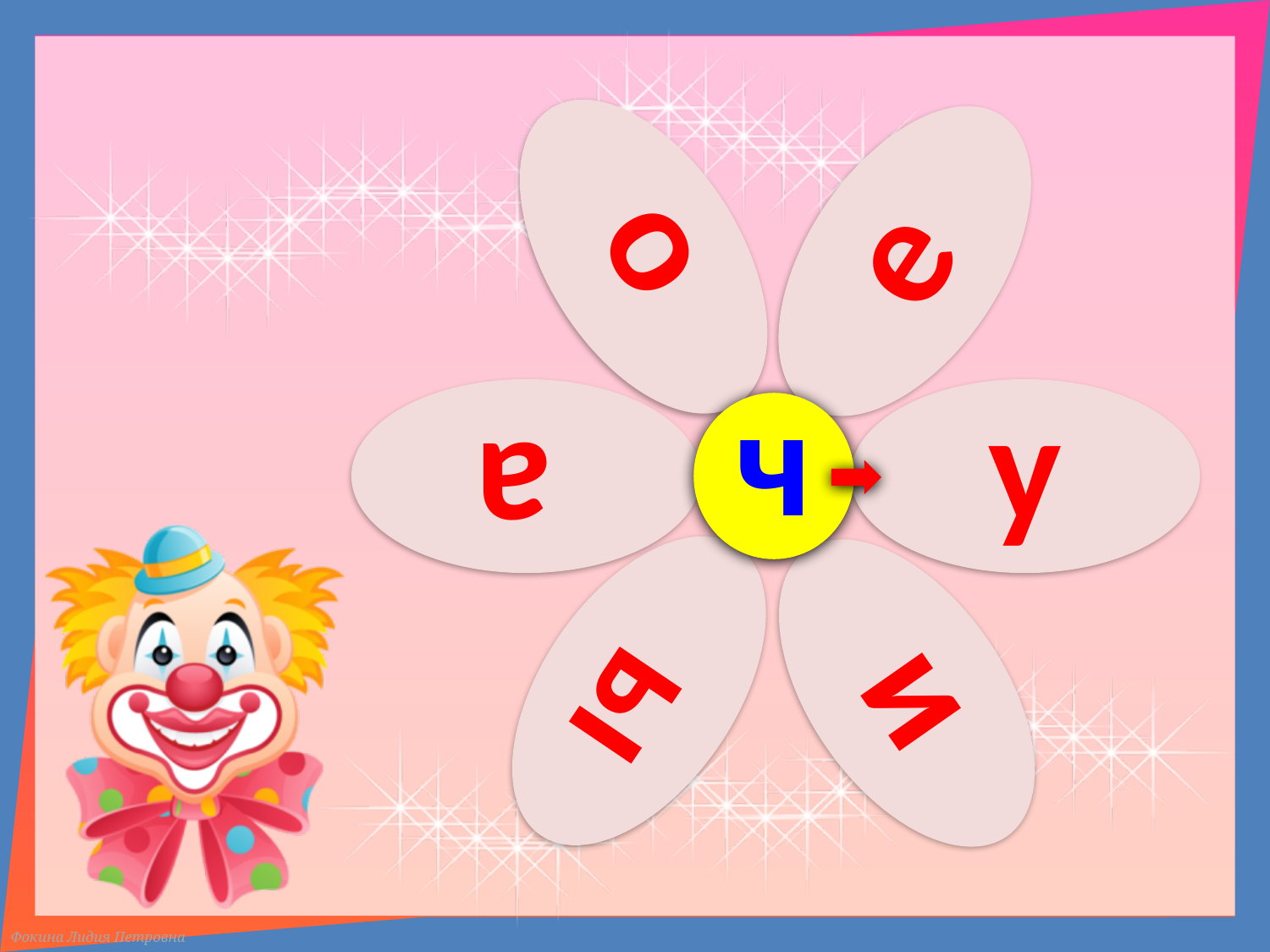

о
е
а
у
ы
и
ч